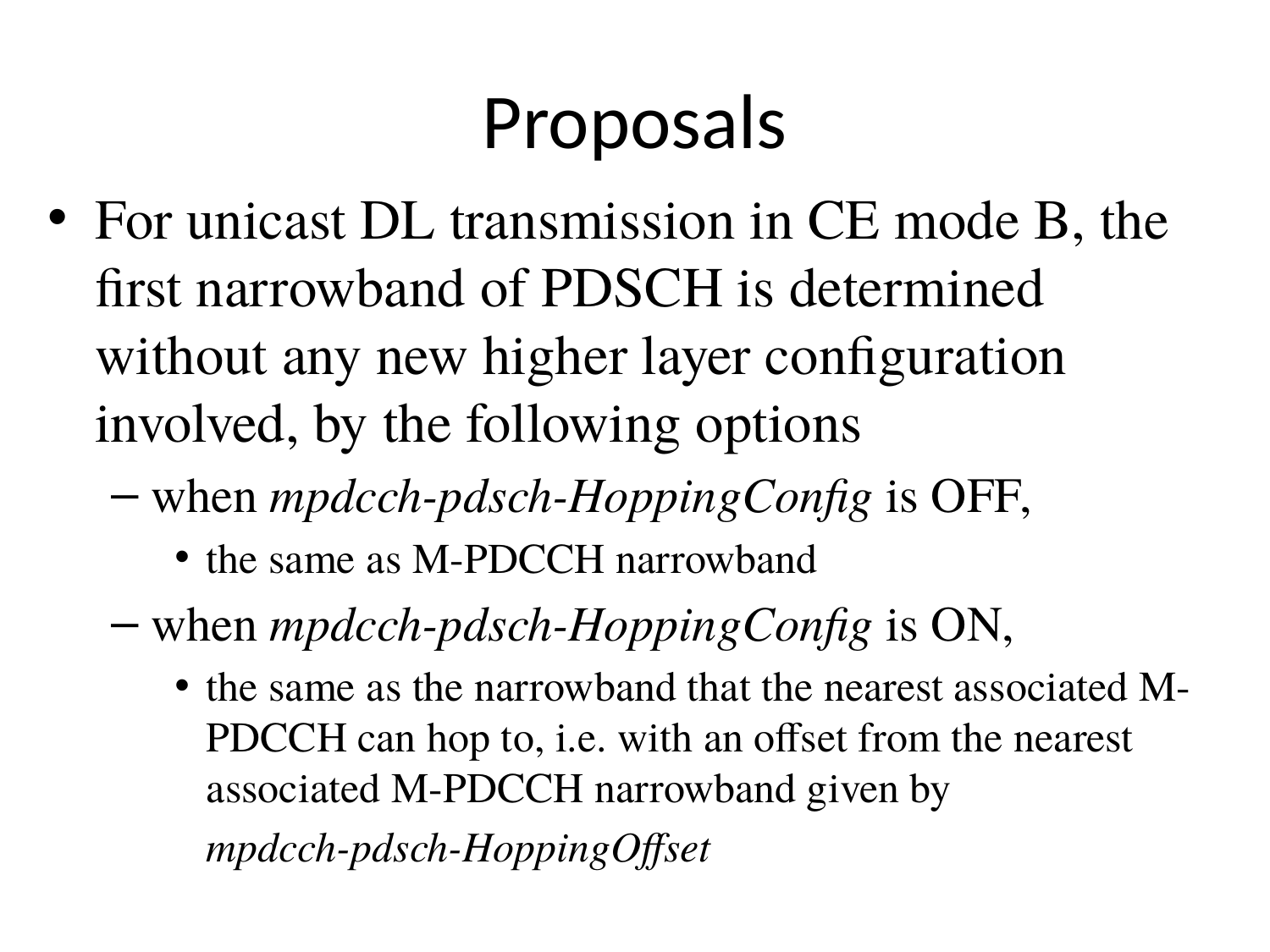

# Proposals
For unicast DL transmission in CE mode B, the first narrowband of PDSCH is determined without any new higher layer configuration involved, by the following options
when mpdcch-pdsch-HoppingConfig is OFF,
the same as M-PDCCH narrowband
when mpdcch-pdsch-HoppingConfig is ON,
the same as the narrowband that the nearest associated M-PDCCH can hop to, i.e. with an offset from the nearest associated M-PDCCH narrowband given by
	mpdcch-pdsch-HoppingOffset